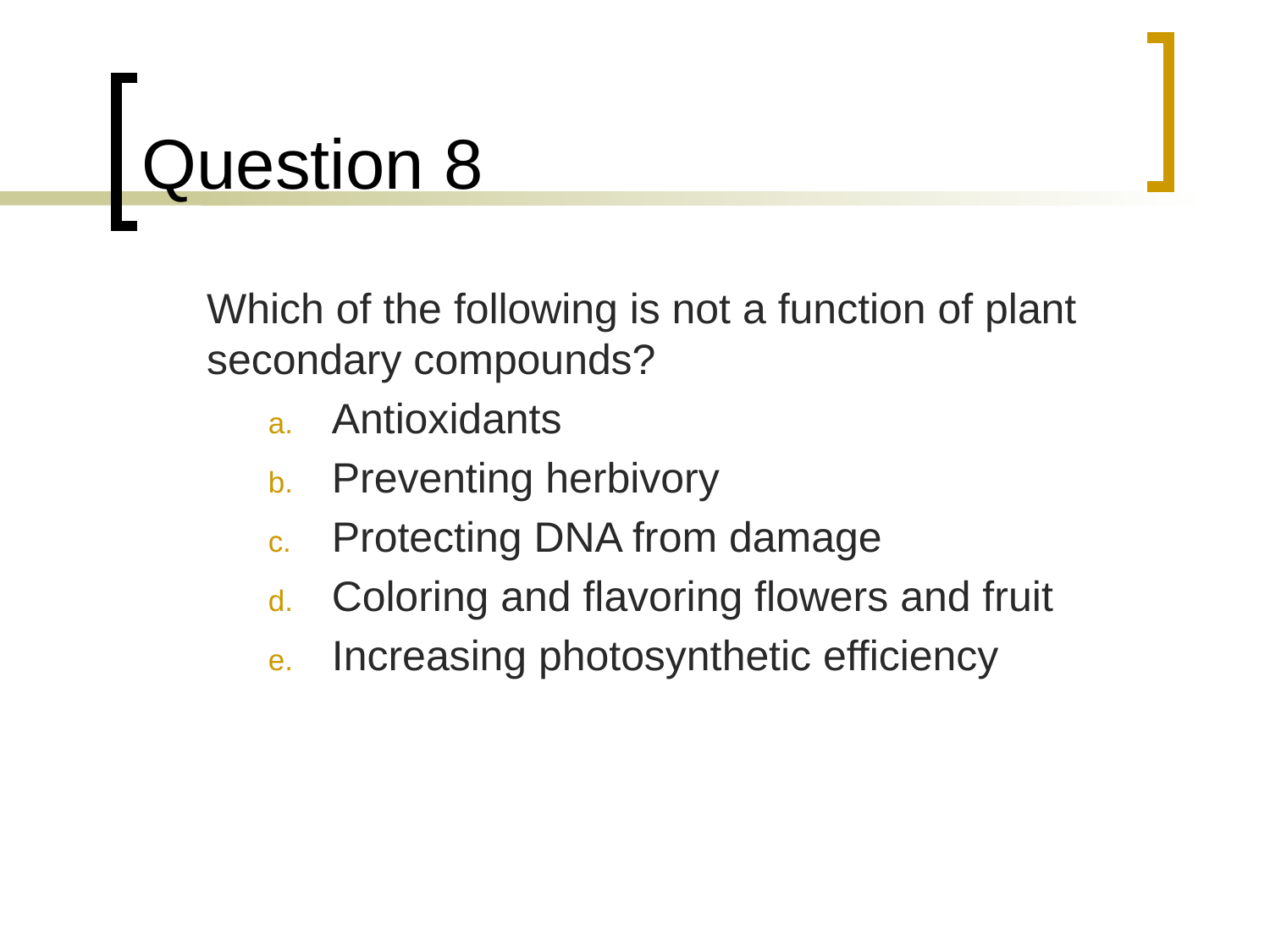

# Question 8
	Which of the following is not a function of plant secondary compounds?
Antioxidants
Preventing herbivory
Protecting DNA from damage
Coloring and flavoring flowers and fruit
Increasing photosynthetic efficiency